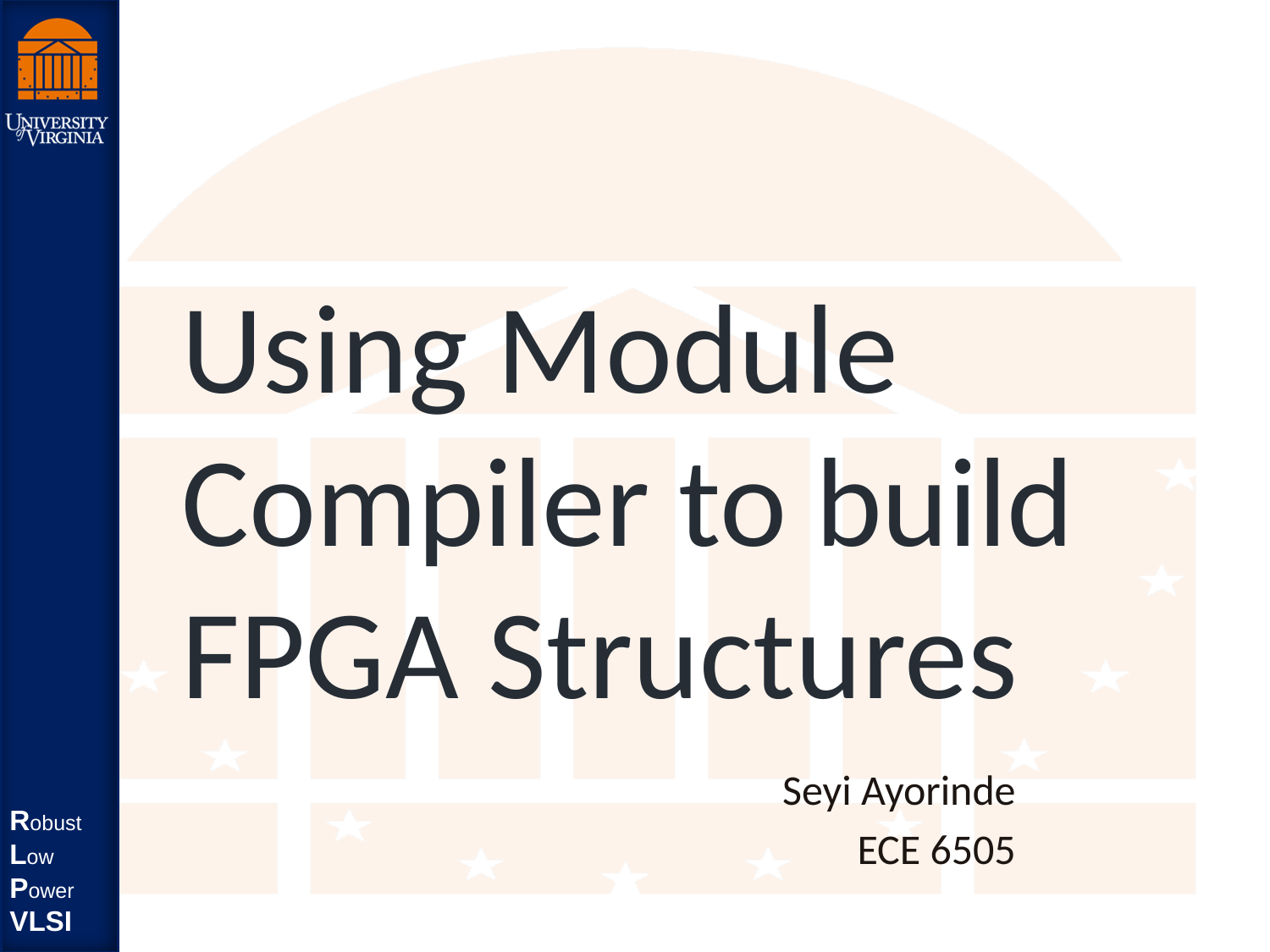

# Using Module Compiler to build FPGA Structures
Seyi Ayorinde
ECE 6505